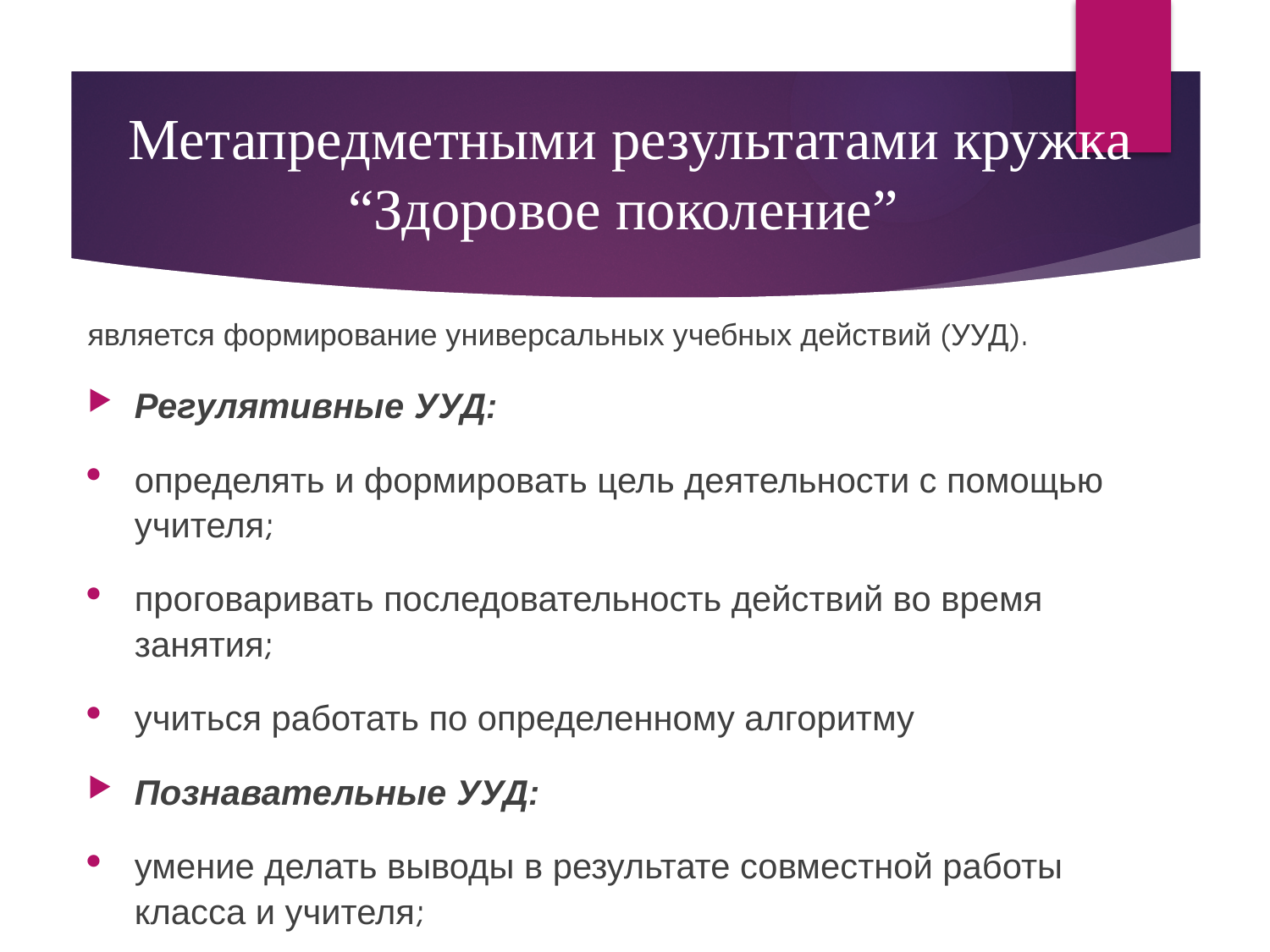

# Метапредметными результатами кружка “Здоровое поколение”
является формирование универсальных учебных действий (УУД).
Регулятивные УУД:
определять и формировать цель деятельности с помощью учителя;
проговаривать последовательность действий во время занятия;
учиться работать по определенному алгоритму
Познавательные УУД:
умение делать выводы в результате совместной работы класса и учителя;